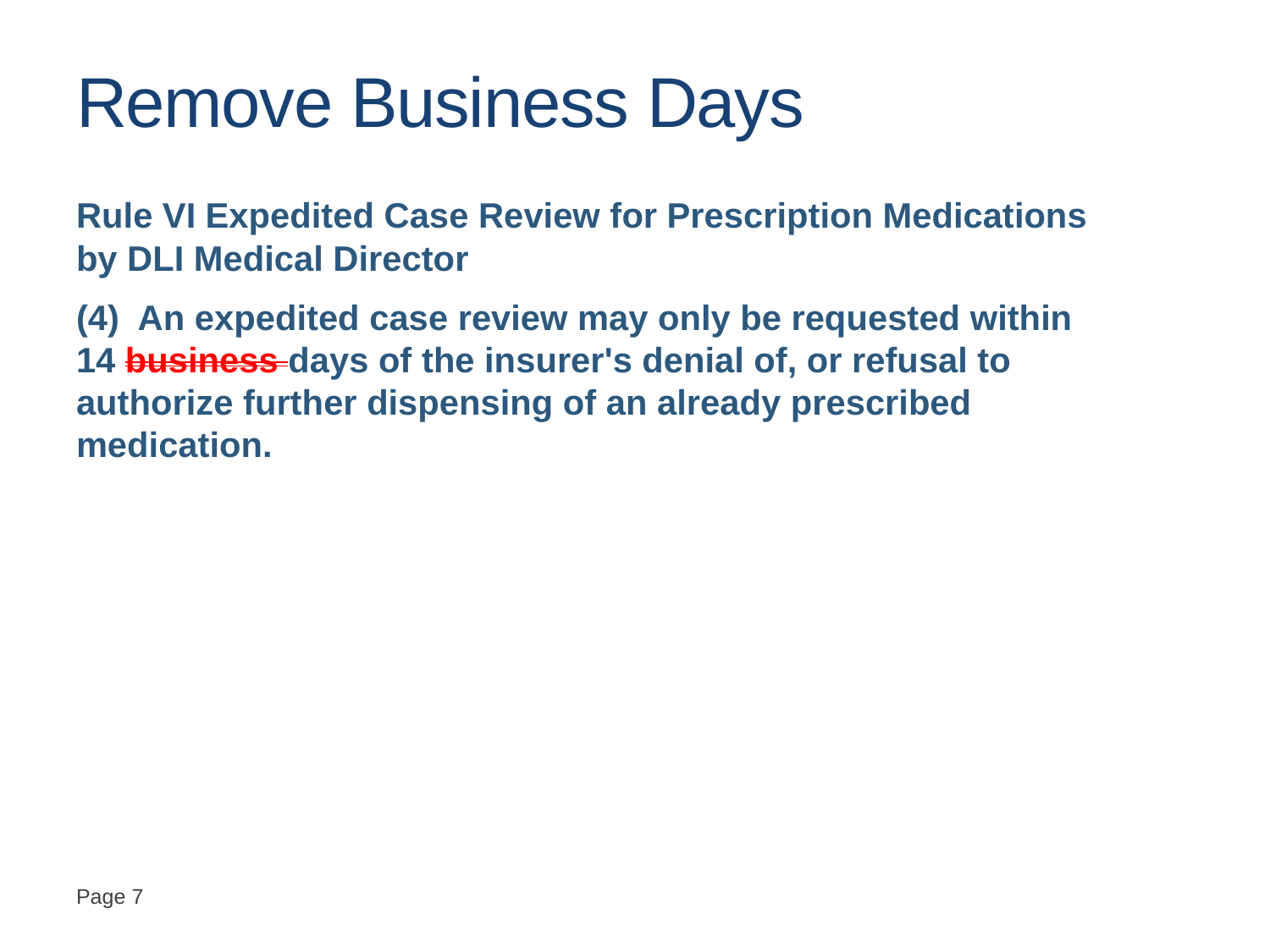

# Remove Business Days
Rule VI Expedited Case Review for Prescription Medications by DLI Medical Director
(4)  An expedited case review may only be requested within 14 business days of the insurer's denial of, or refusal to authorize further dispensing of an already prescribed medication.

Page 7